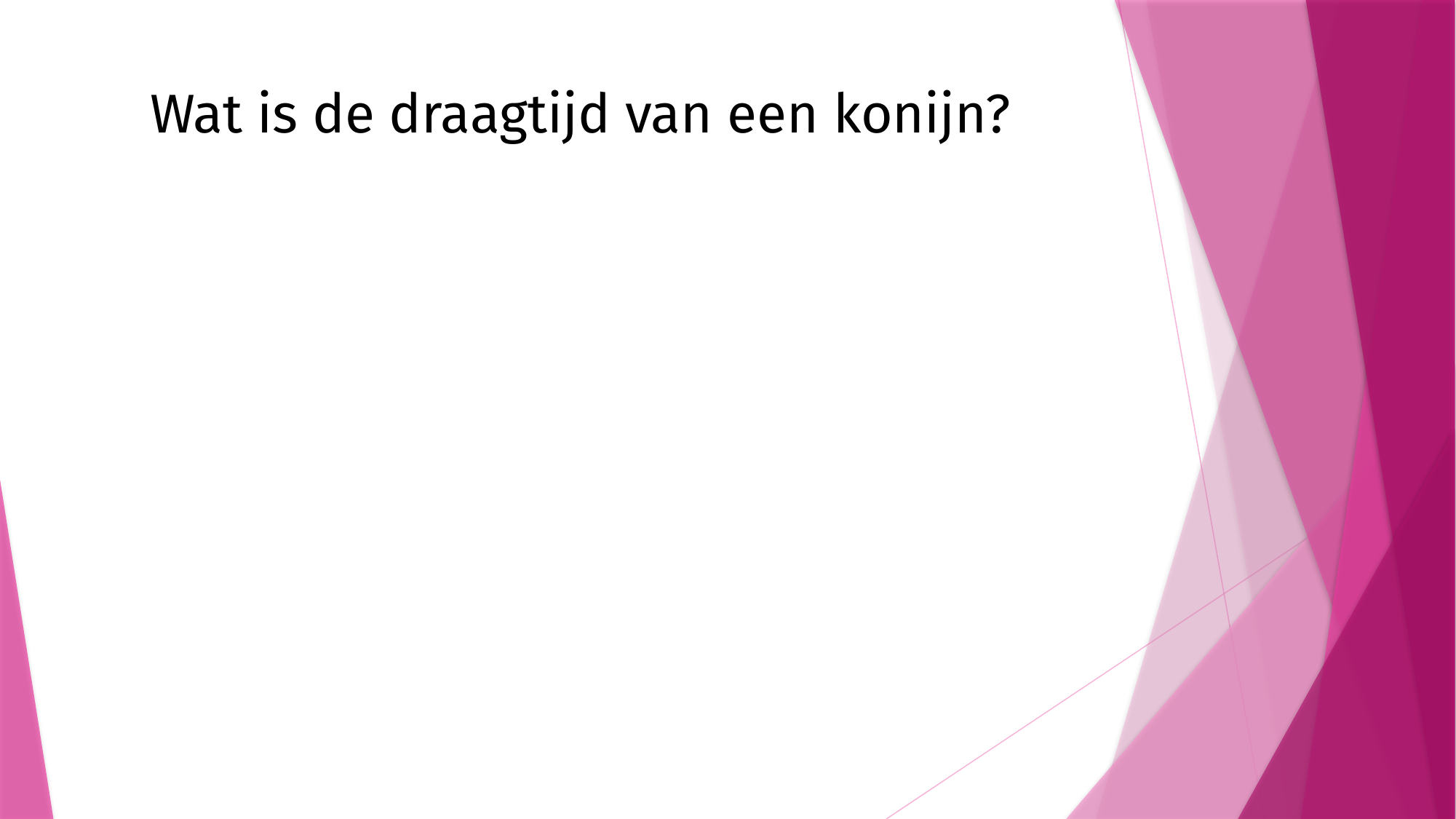

# Wat is de draagtijd van een konijn?